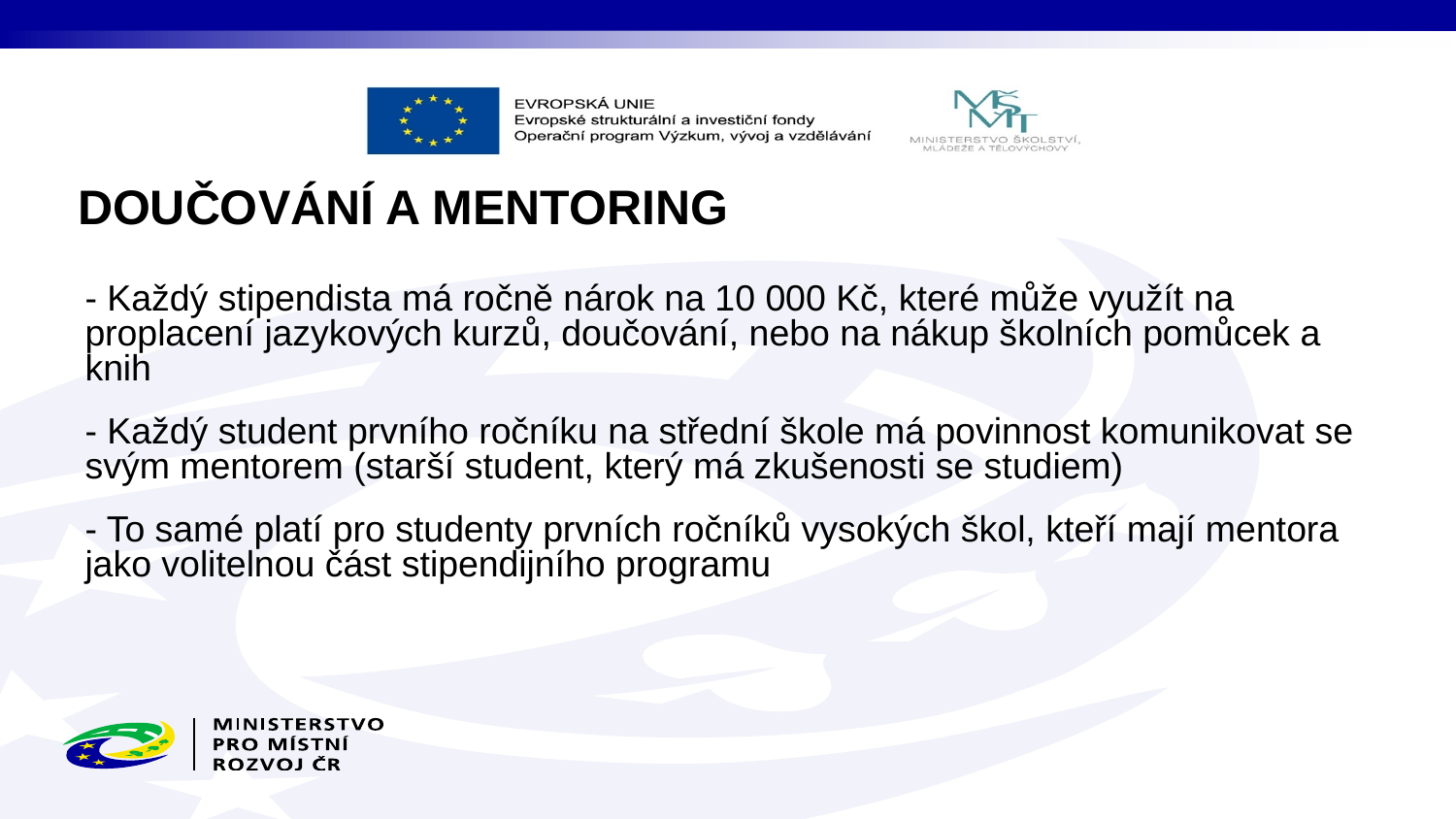

DOUČOVÁNÍ A MENTORING
- Každý stipendista má ročně nárok na 10 000 Kč, které může využít na proplacení jazykových kurzů, doučování, nebo na nákup školních pomůcek a knih
- Každý student prvního ročníku na střední škole má povinnost komunikovat se svým mentorem (starší student, který má zkušenosti se studiem)
- To samé platí pro studenty prvních ročníků vysokých škol, kteří mají mentora jako volitelnou část stipendijního programu